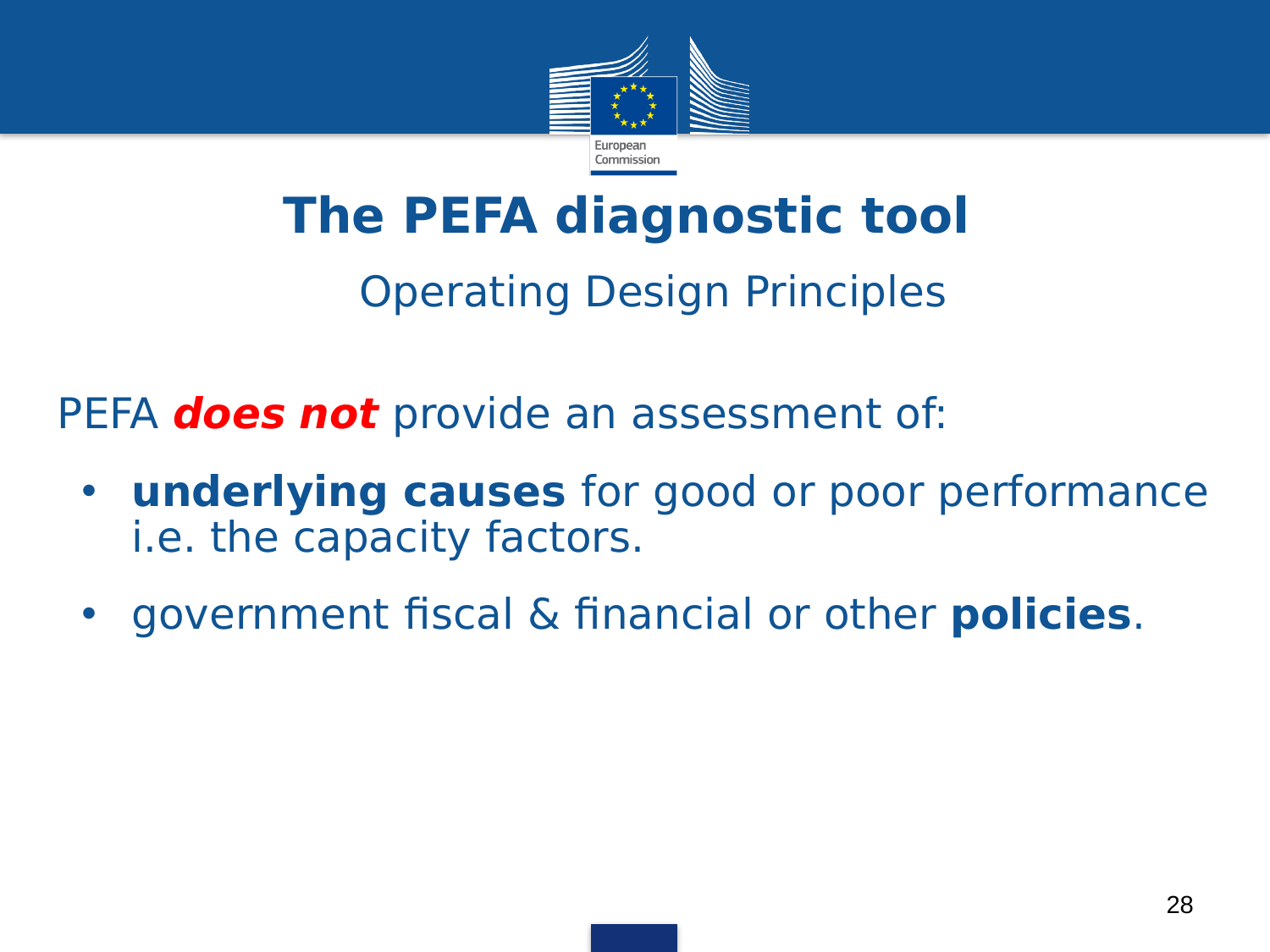

The PEFA diagnostic tool
Operating Design Principles
PEFA does not provide an assessment of:
underlying causes for good or poor performance i.e. the capacity factors.
government fiscal & financial or other policies.
28